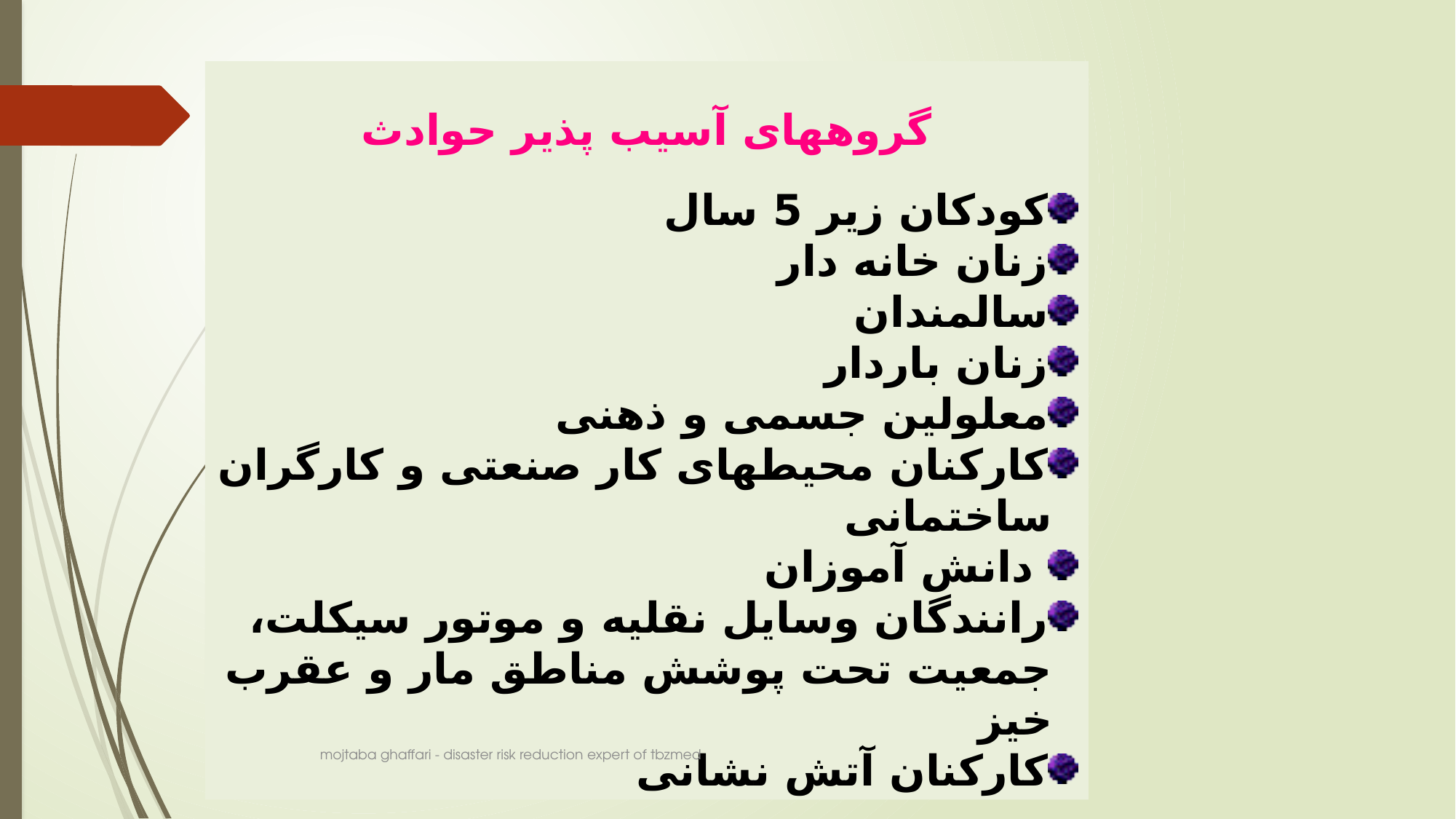

گروههای آسیب پذیر حوادث

کودکان زیر 5 سال
زنان خانه دار
سالمندان
زنان باردار
معلولین جسمی و ذهنی
کارکنان محیطهای کار صنعتی و کارگران ساختمانی
 دانش آموزان
رانندگان وسایل نقلیه و موتور سیکلت، جمعیت تحت پوشش مناطق مار و عقرب خیز
کارکنان آتش نشانی
mojtaba ghaffari - disaster risk reduction expert of tbzmed